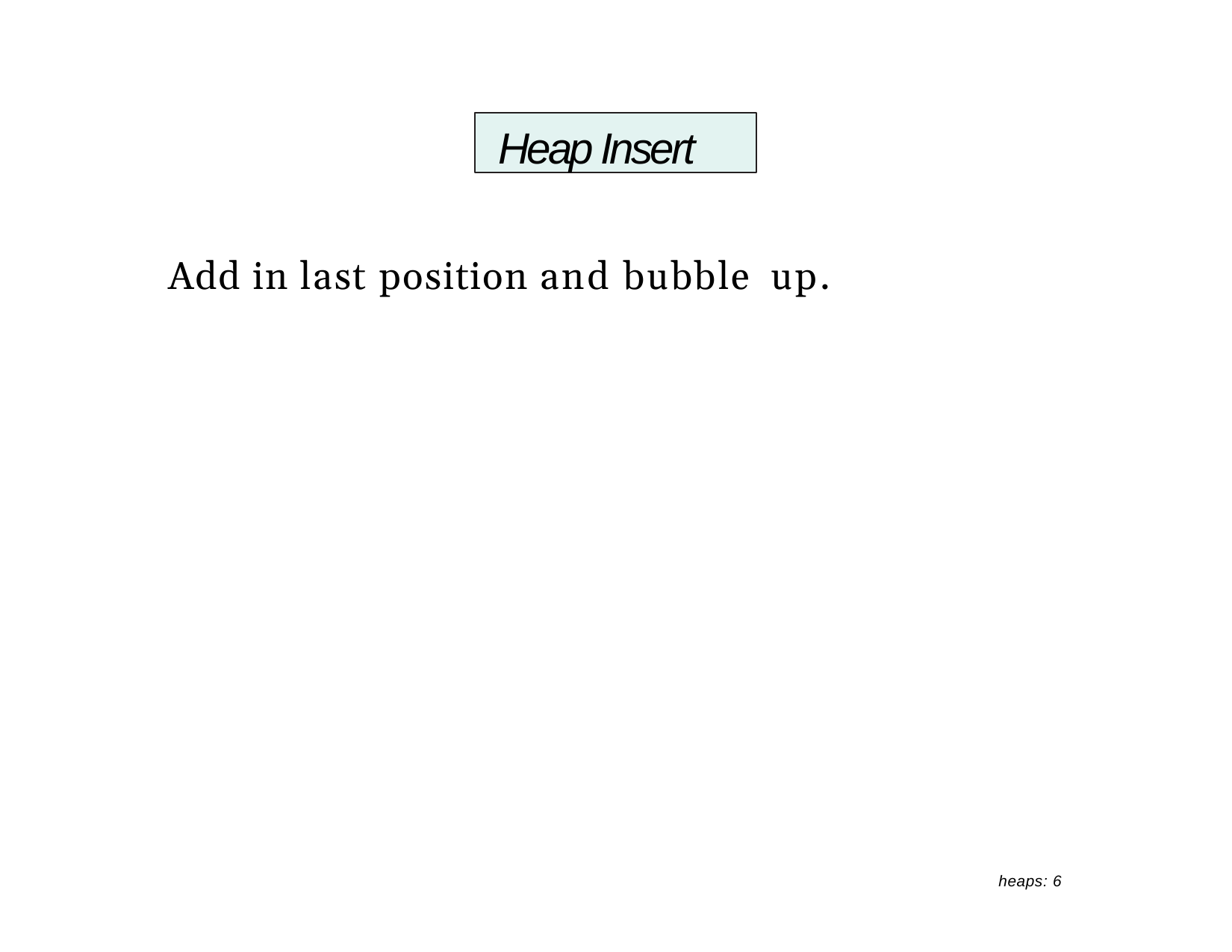

Heap Insert
Add in last position and bubble up.
heaps: 6